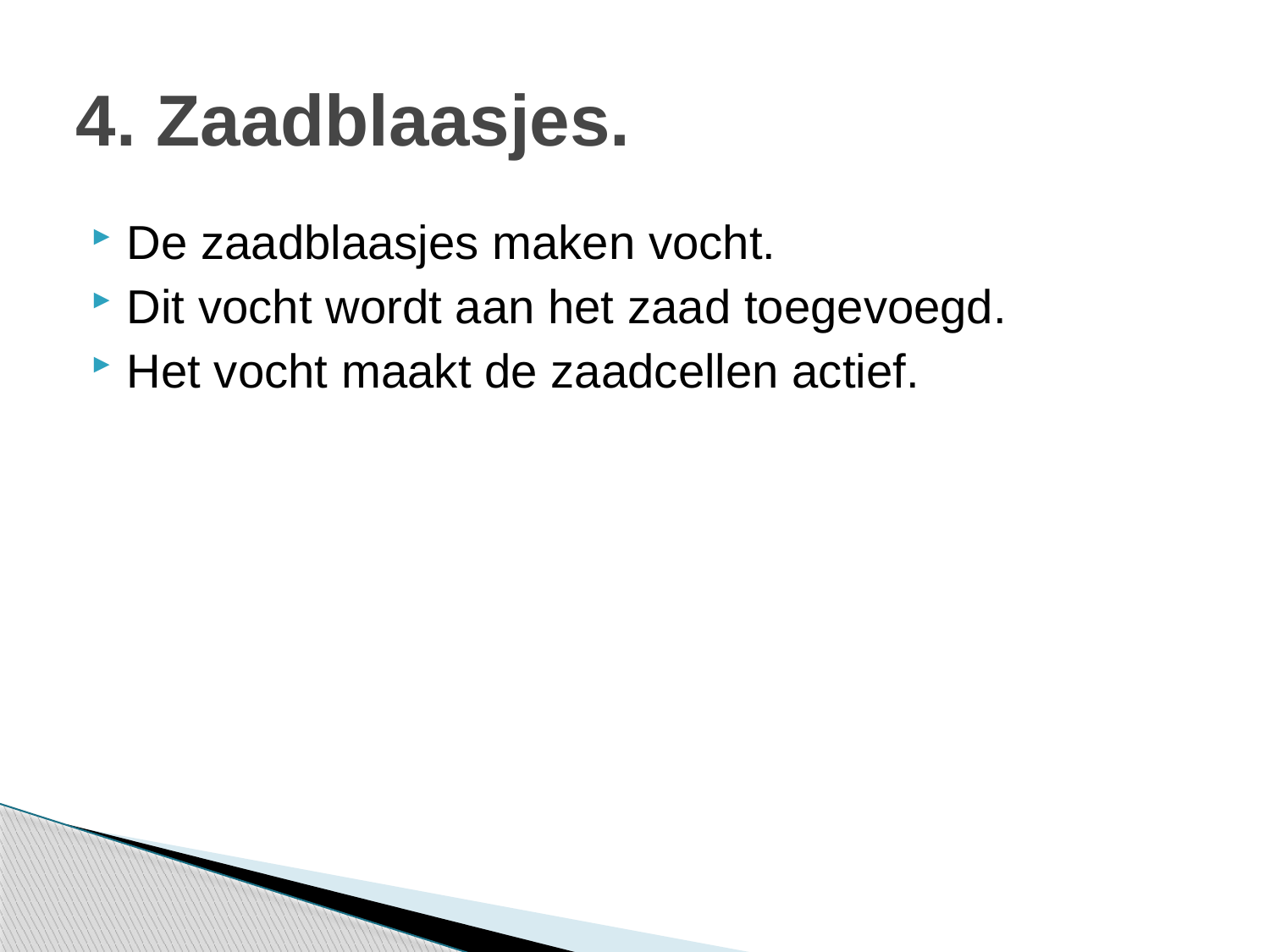

# 4. Zaadblaasjes.
De zaadblaasjes maken vocht.
Dit vocht wordt aan het zaad toegevoegd.
Het vocht maakt de zaadcellen actief.